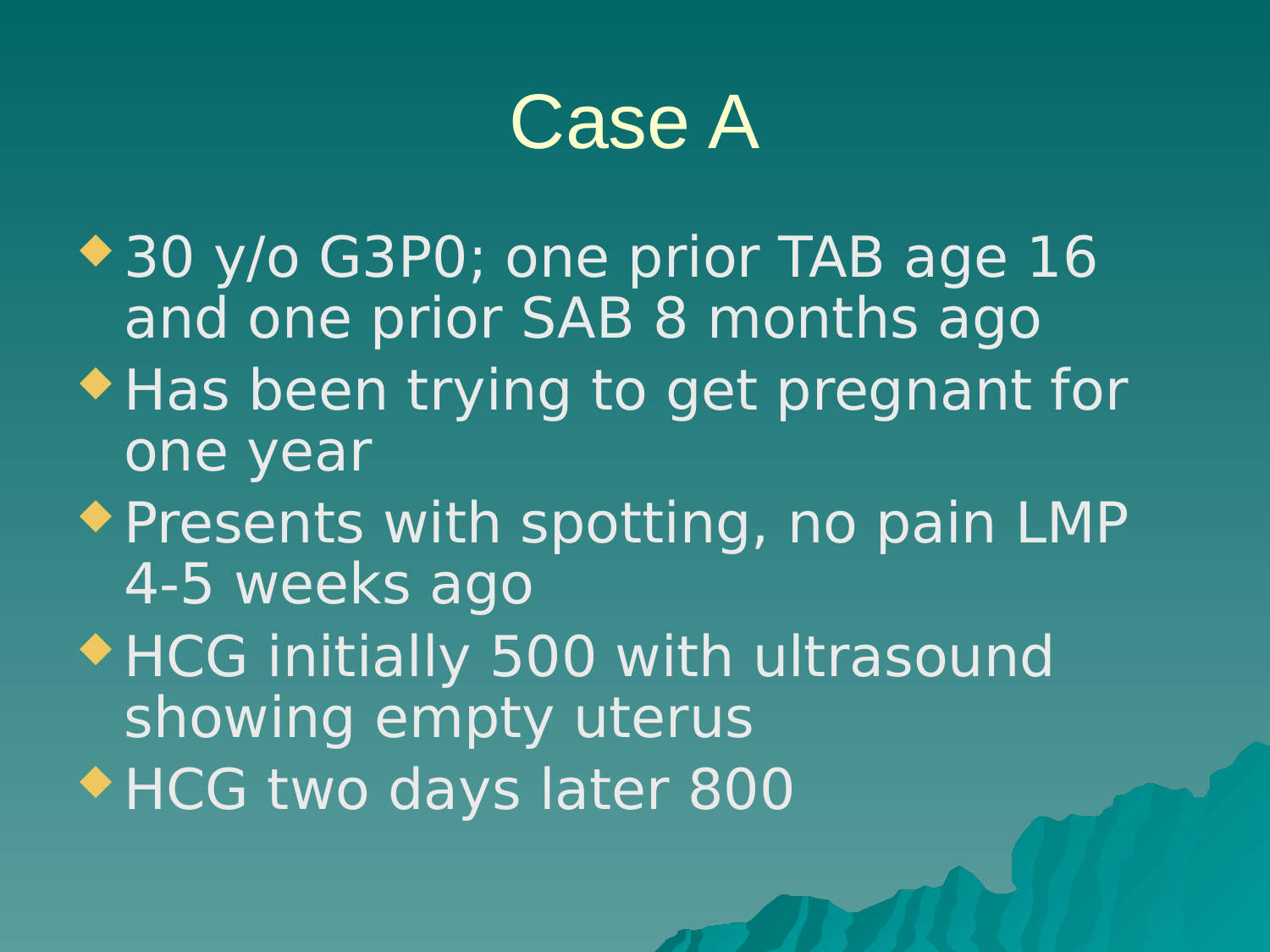

# Case A
30 y/o G3P0; one prior TAB age 16 and one prior SAB 8 months ago
Has been trying to get pregnant for one year
Presents with spotting, no pain LMP 4-5 weeks ago
HCG initially 500 with ultrasound showing empty uterus
HCG two days later 800